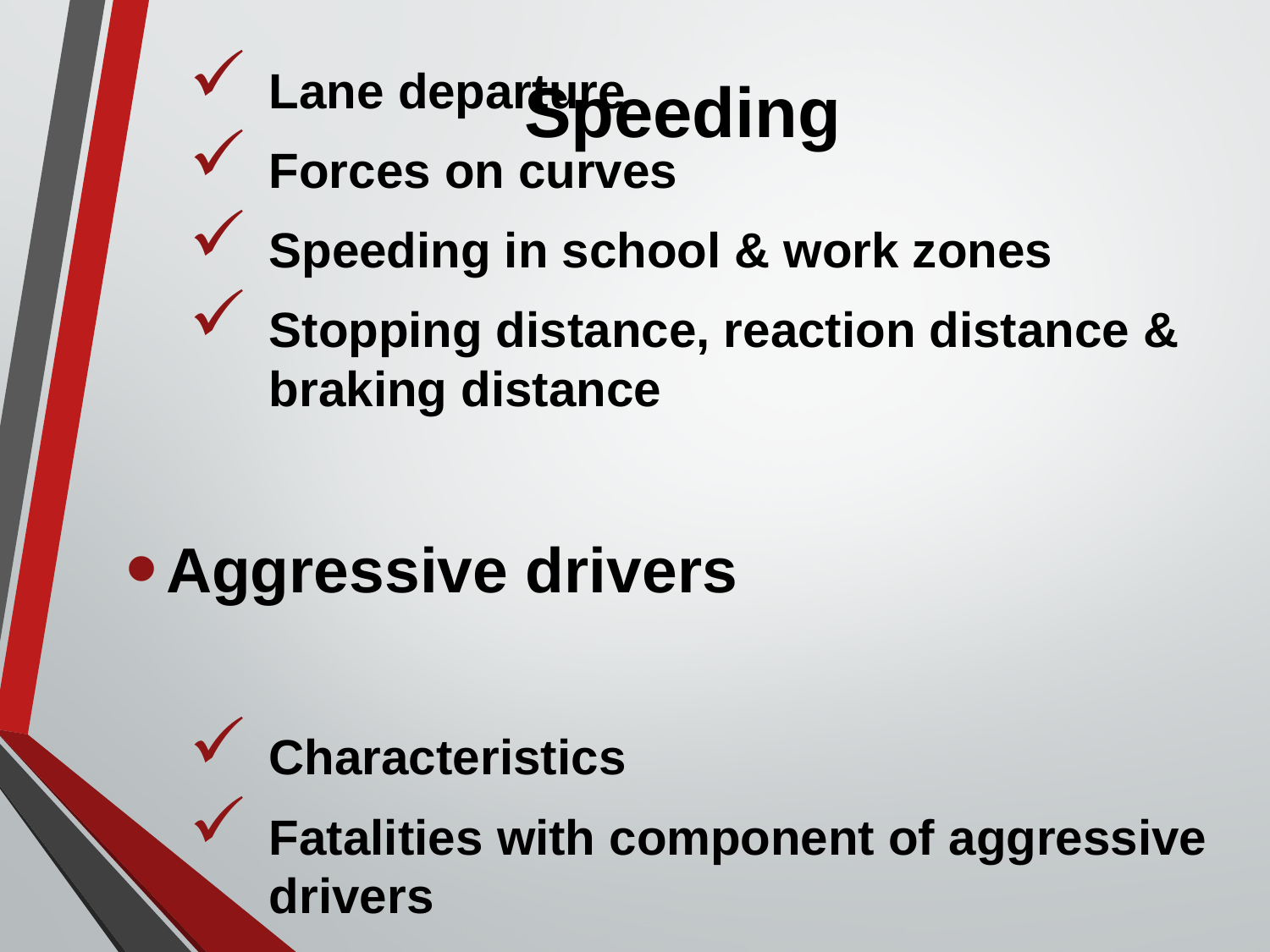

# Speeding

Lane departure
Forces on curves
Speeding in school & work zones
Stopping distance, reaction distance & braking distance

Aggressive drivers

Characteristics
Fatalities with component of aggressive drivers
Interactions